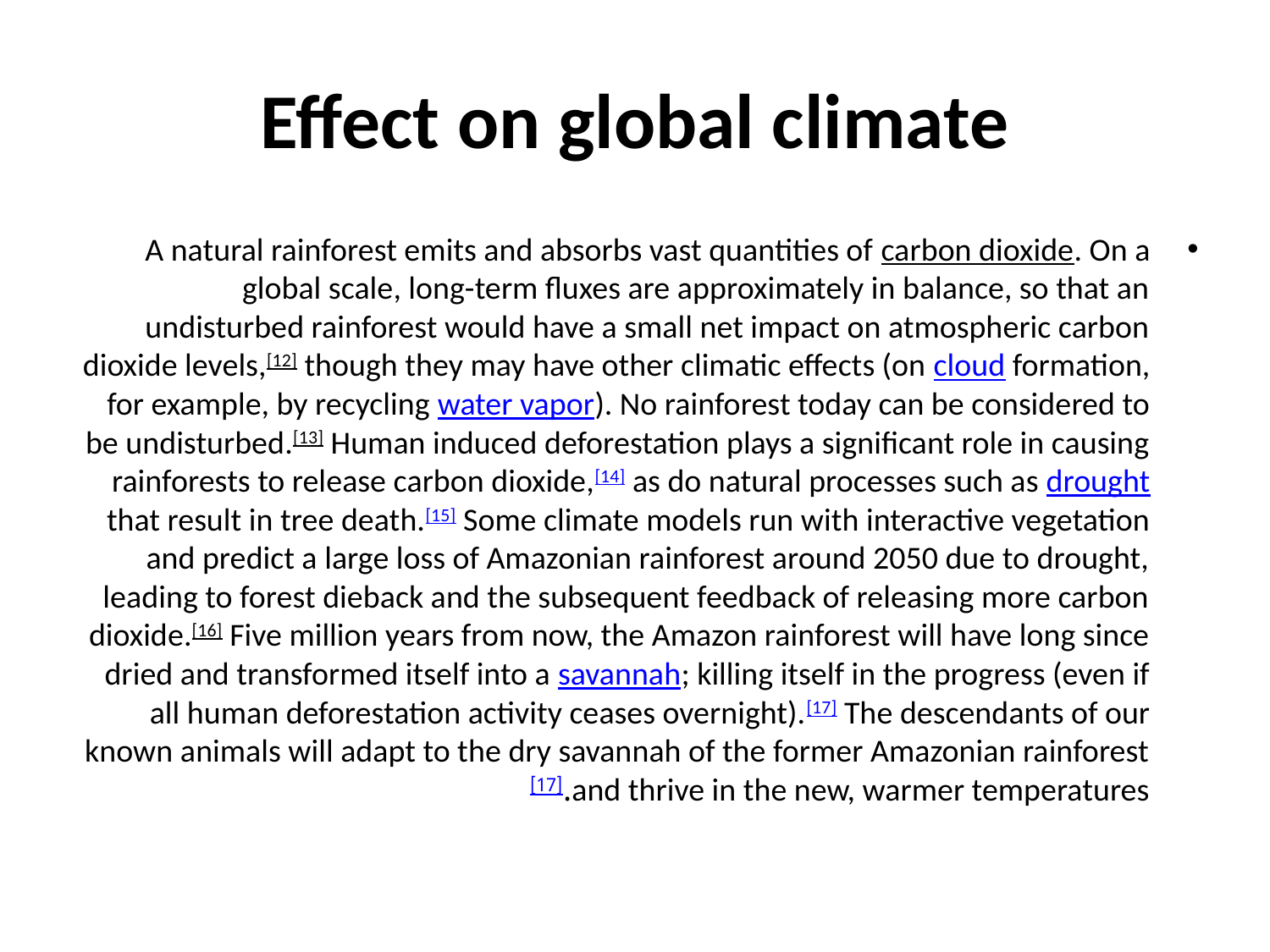

# Effect on global climate
A natural rainforest emits and absorbs vast quantities of carbon dioxide. On a global scale, long-term fluxes are approximately in balance, so that an undisturbed rainforest would have a small net impact on atmospheric carbon dioxide levels,[12] though they may have other climatic effects (on cloud formation, for example, by recycling water vapor). No rainforest today can be considered to be undisturbed.[13] Human induced deforestation plays a significant role in causing rainforests to release carbon dioxide,[14] as do natural processes such as drought that result in tree death.[15] Some climate models run with interactive vegetation and predict a large loss of Amazonian rainforest around 2050 due to drought, leading to forest dieback and the subsequent feedback of releasing more carbon dioxide.[16] Five million years from now, the Amazon rainforest will have long since dried and transformed itself into a savannah; killing itself in the progress (even if all human deforestation activity ceases overnight).[17] The descendants of our known animals will adapt to the dry savannah of the former Amazonian rainforest and thrive in the new, warmer temperatures.[17]